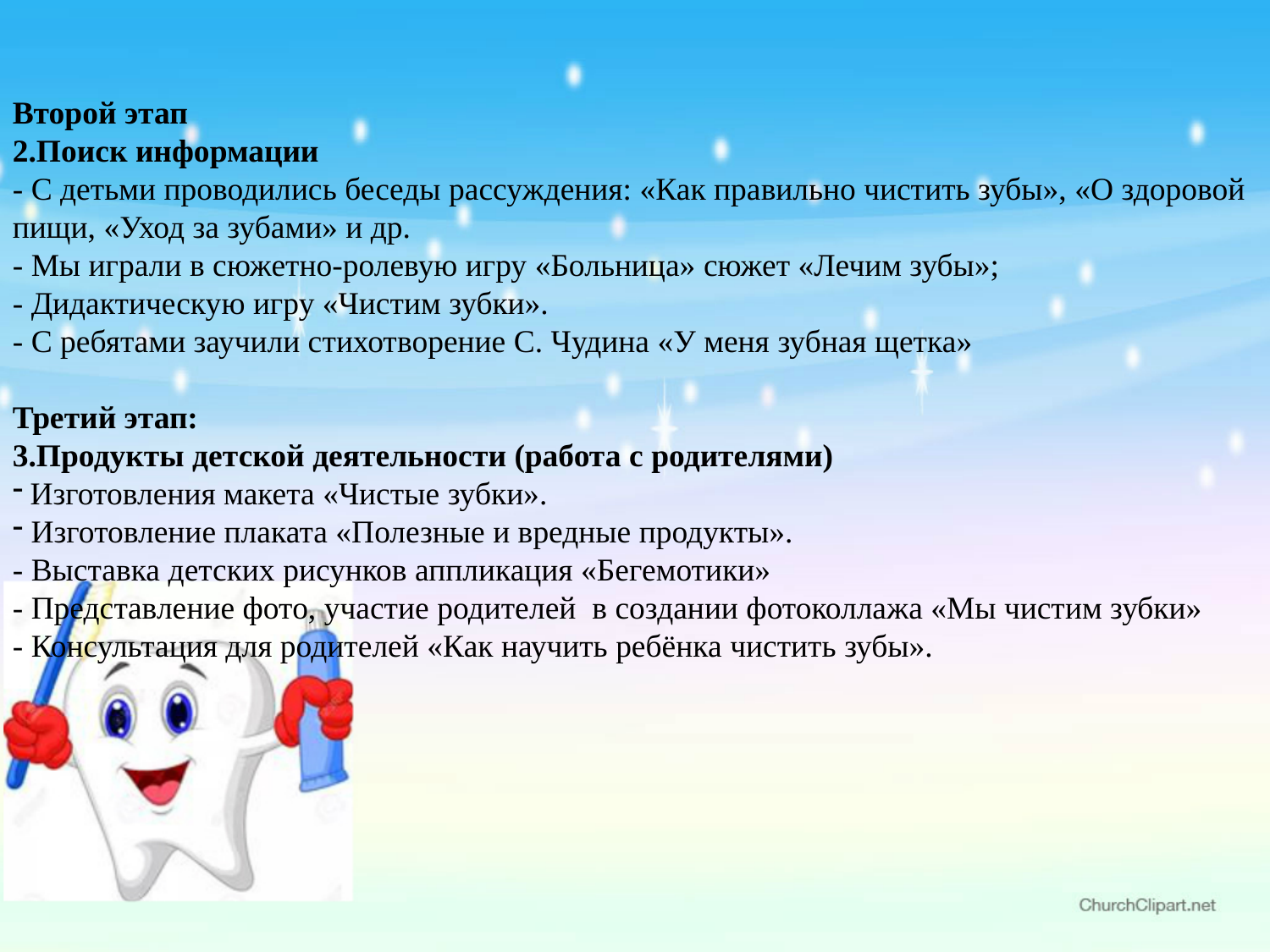

Второй этап
2.Поиск информации
- С детьми проводились беседы рассуждения: «Как правильно чистить зубы», «О здоровой пищи, «Уход за зубами» и др.
- Мы играли в сюжетно-ролевую игру «Больница» сюжет «Лечим зубы»;
- Дидактическую игру «Чистим зубки».
- С ребятами заучили стихотворение С. Чудина «У меня зубная щетка»

Третий этап:
3.Продукты детской деятельности (работа с родителями)
 Изготовления макета «Чистые зубки».
 Изготовление плаката «Полезные и вредные продукты».
- Выставка детских рисунков аппликация «Бегемотики»
- Представление фото, участие родителей  в создании фотоколлажа «Мы чистим зубки»
- Консультация для родителей «Как научить ребёнка чистить зубы».